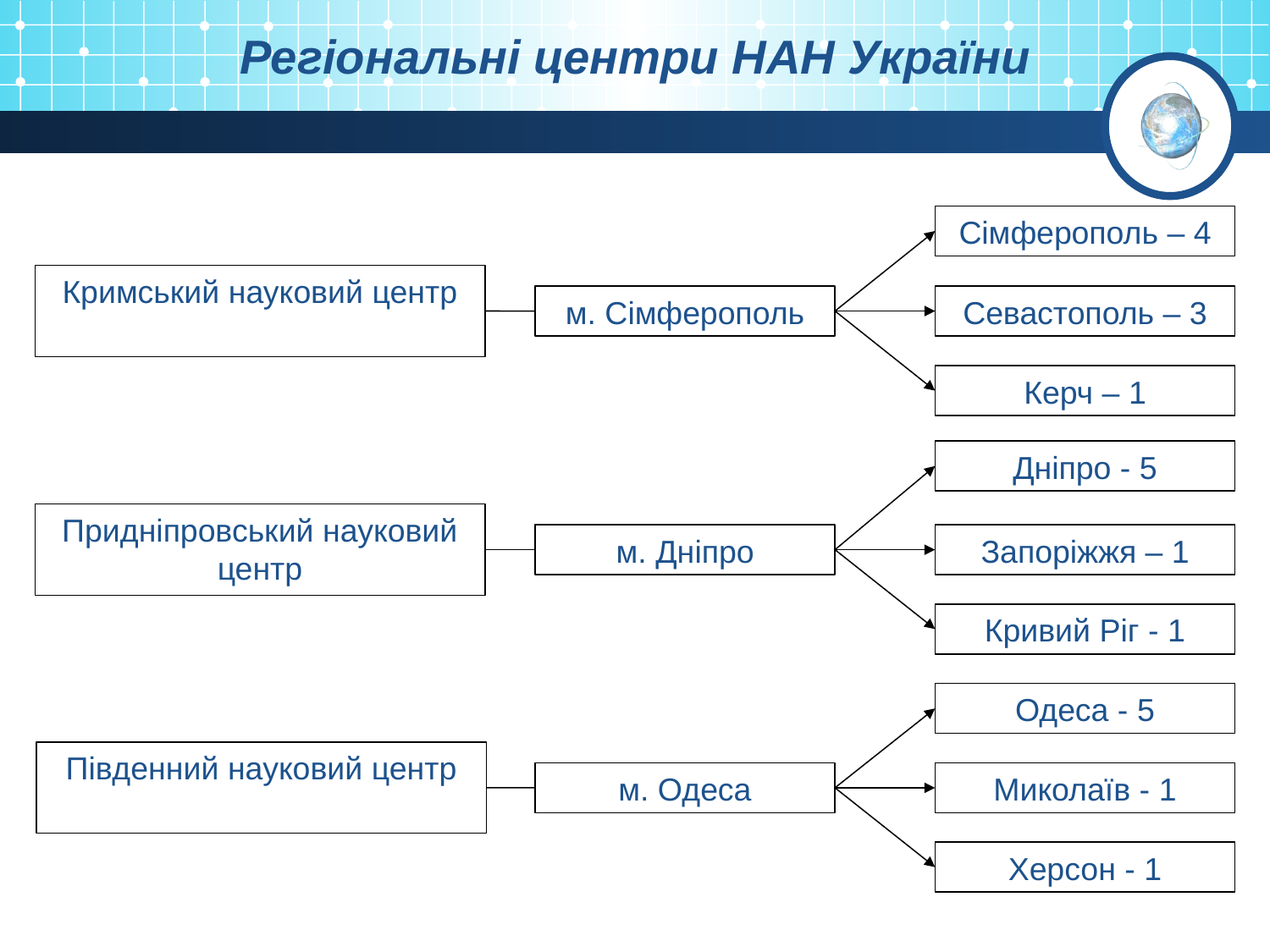

# Регіональні центри НАН України
Сімферополь – 4
Кримський науковий центр
Севастополь – 3
м. Сімферополь
Керч – 1
Дніпро - 5
Придніпровський науковий центр
Запоріжжя – 1
м. Дніпро
Кривий Ріг - 1
Одеса - 5
Південний науковий центр
Миколаїв - 1
м. Одеса
Херсон - 1